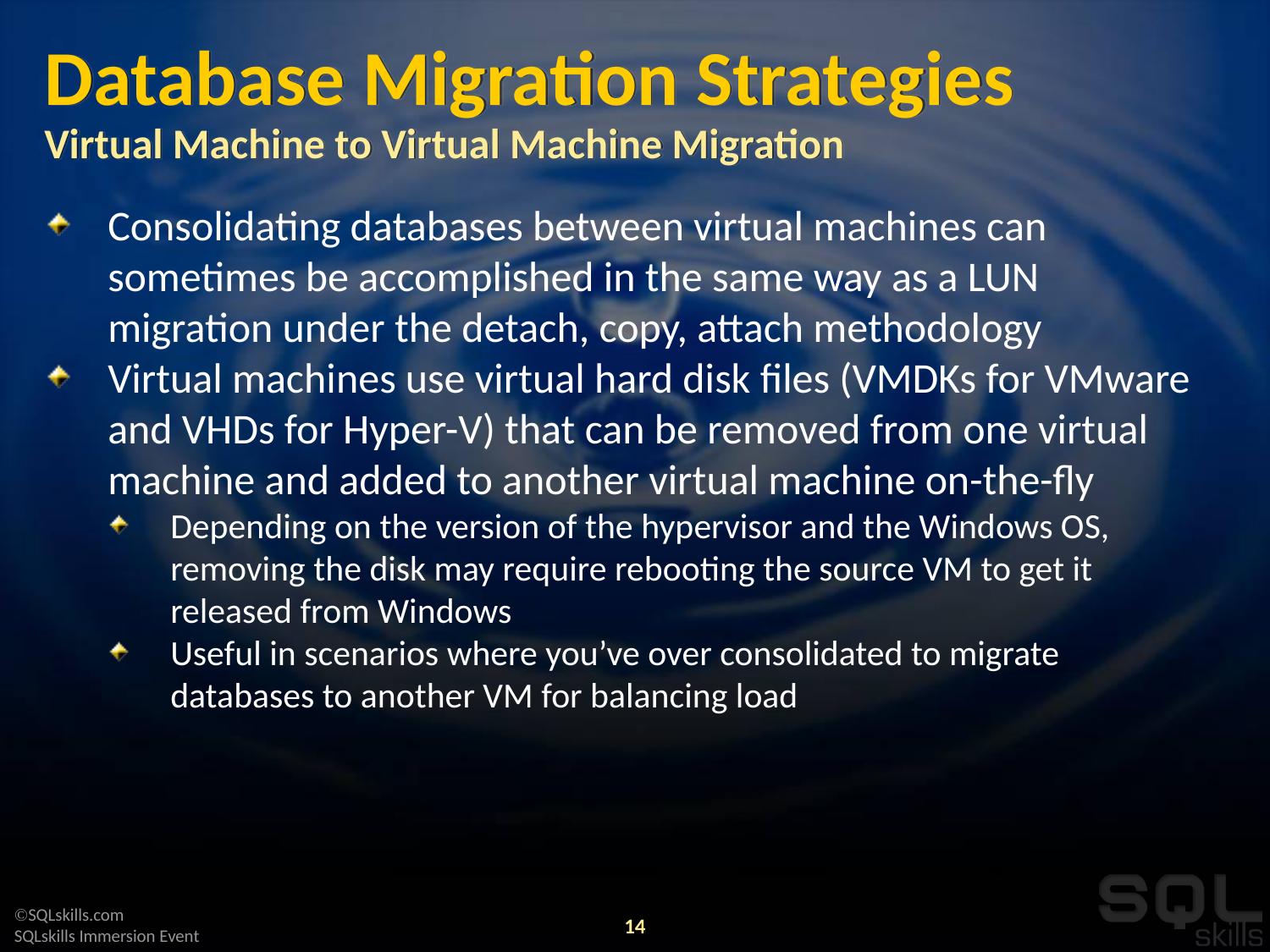

# Database Migration Strategies Virtual Machine to Virtual Machine Migration
Consolidating databases between virtual machines can sometimes be accomplished in the same way as a LUN migration under the detach, copy, attach methodology
Virtual machines use virtual hard disk files (VMDKs for VMware and VHDs for Hyper-V) that can be removed from one virtual machine and added to another virtual machine on-the-fly
Depending on the version of the hypervisor and the Windows OS, removing the disk may require rebooting the source VM to get it released from Windows
Useful in scenarios where you’ve over consolidated to migrate databases to another VM for balancing load
14